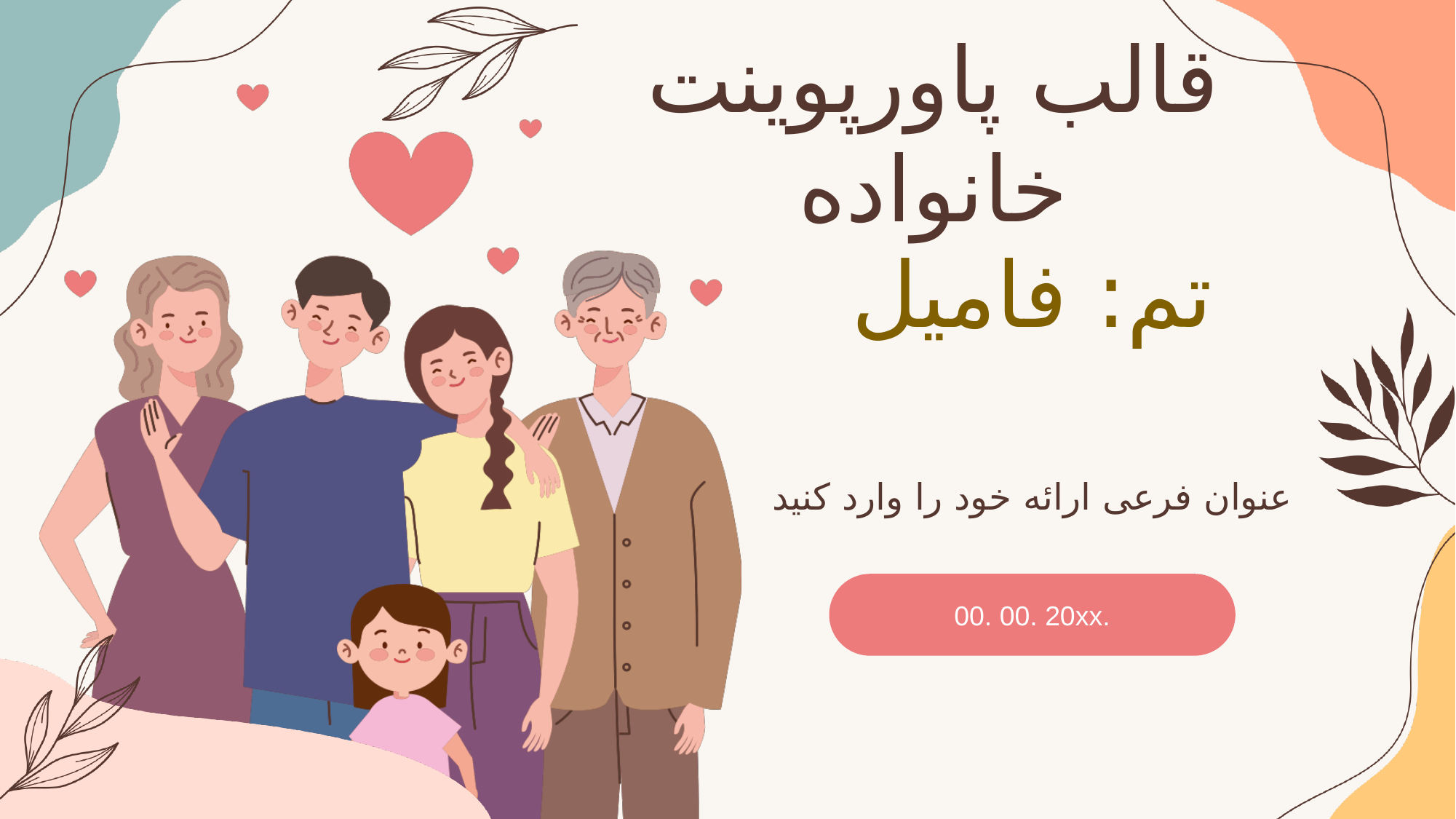

قالب پاورپوینت خانواده
تم: فامیل
عنوان فرعی ارائه خود را وارد کنید
00. 00. 20xx.